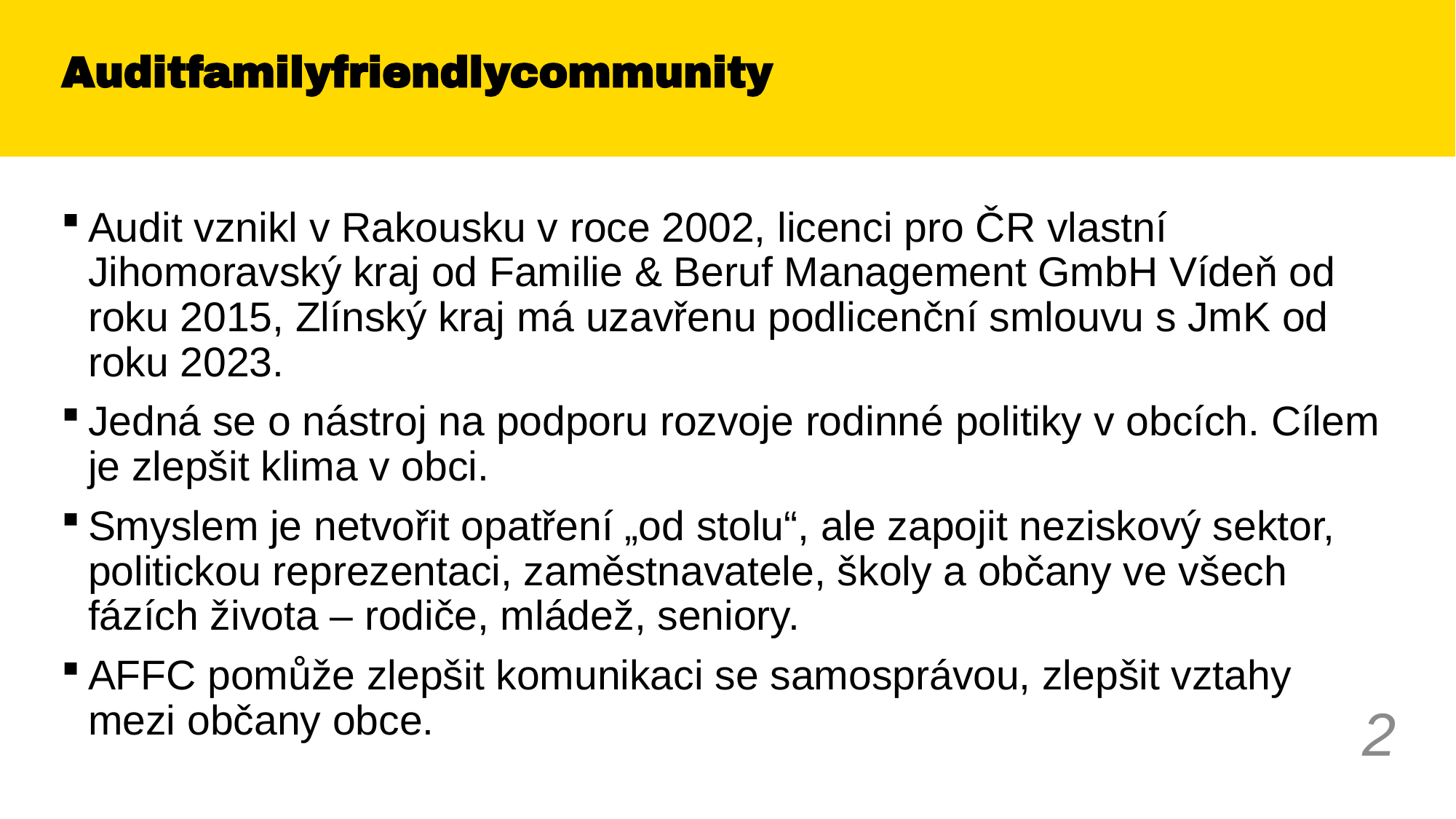

# Auditfamilyfriendlycommunity
Audit vznikl v Rakousku v roce 2002, licenci pro ČR vlastní Jihomoravský kraj od Familie & Beruf Management GmbH Vídeň od roku 2015, Zlínský kraj má uzavřenu podlicenční smlouvu s JmK od roku 2023.
Jedná se o nástroj na podporu rozvoje rodinné politiky v obcích. Cílem je zlepšit klima v obci.
Smyslem je netvořit opatření „od stolu“, ale zapojit neziskový sektor, politickou reprezentaci, zaměstnavatele, školy a občany ve všech fázích života – rodiče, mládež, seniory.
AFFC pomůže zlepšit komunikaci se samosprávou, zlepšit vztahy mezi občany obce.

2